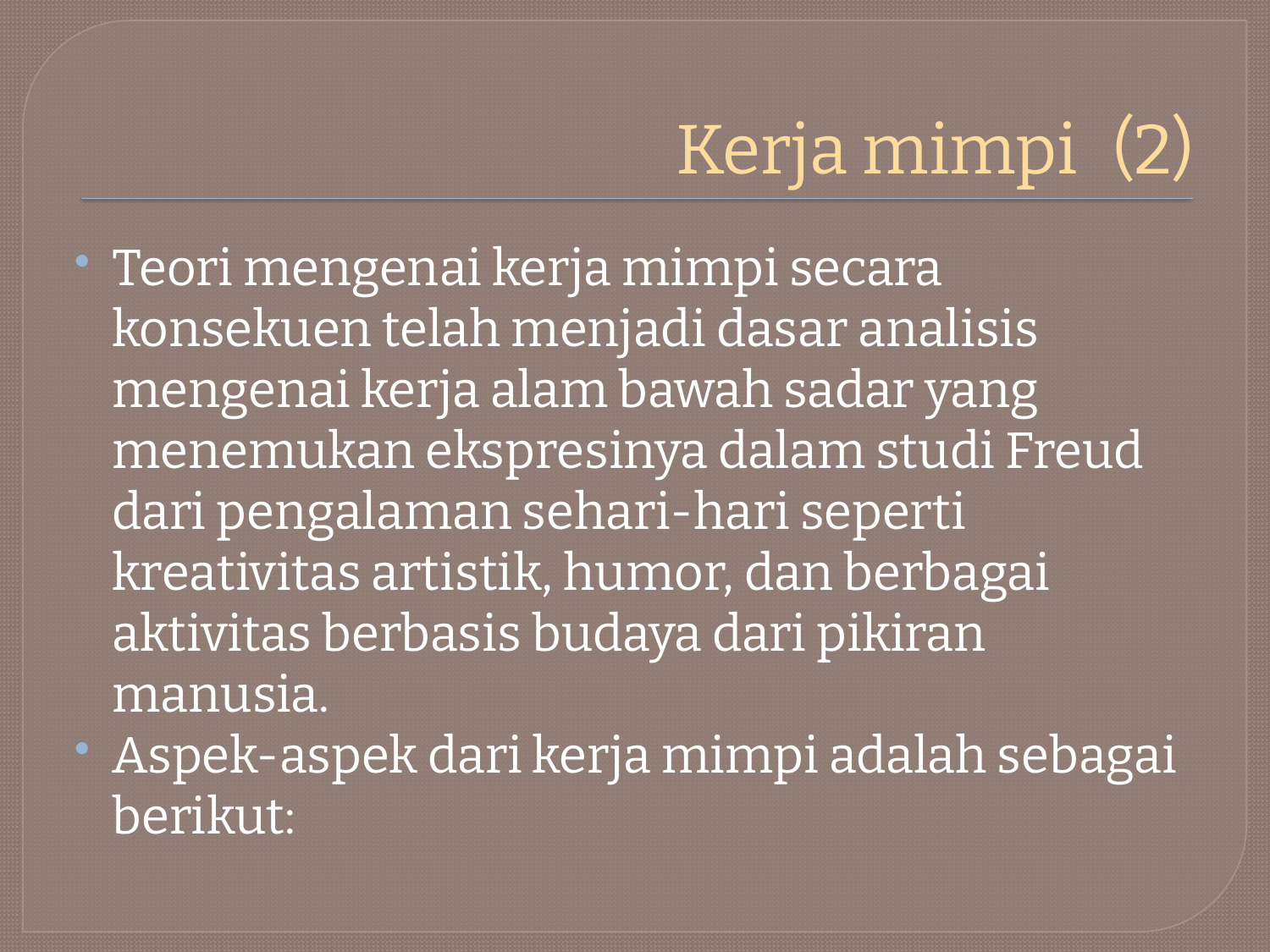

# Kerja mimpi					(2)
Teori mengenai kerja mimpi secara konsekuen telah menjadi dasar analisis mengenai kerja alam bawah sadar yang menemukan ekspresinya dalam studi Freud dari pengalaman sehari-hari seperti kreativitas artistik, humor, dan berbagai aktivitas berbasis budaya dari pikiran manusia.
Aspek-aspek dari kerja mimpi adalah sebagai berikut: